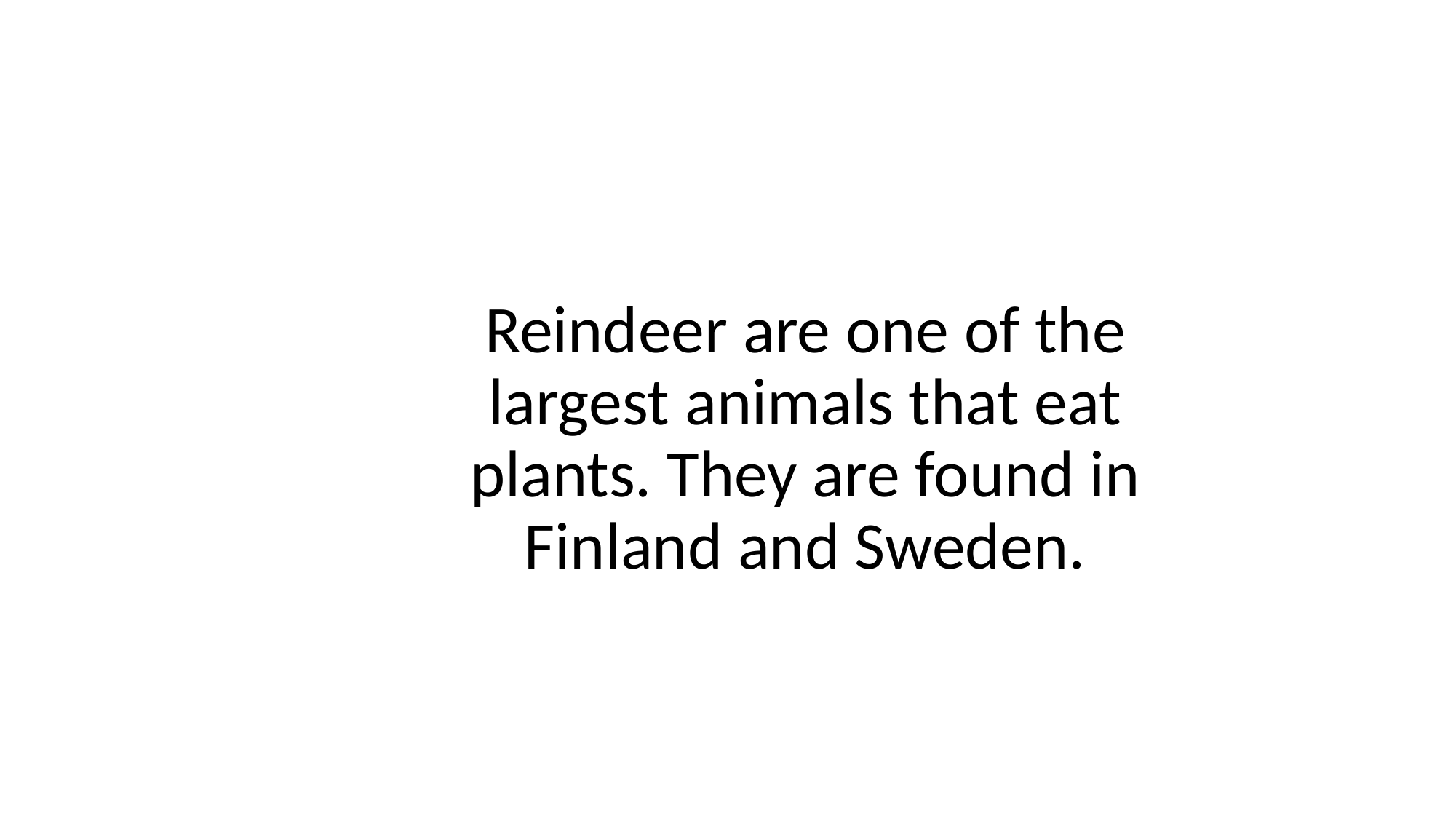

Reindeer are one of the largest animals that eat plants. They are found in Finland and Sweden.